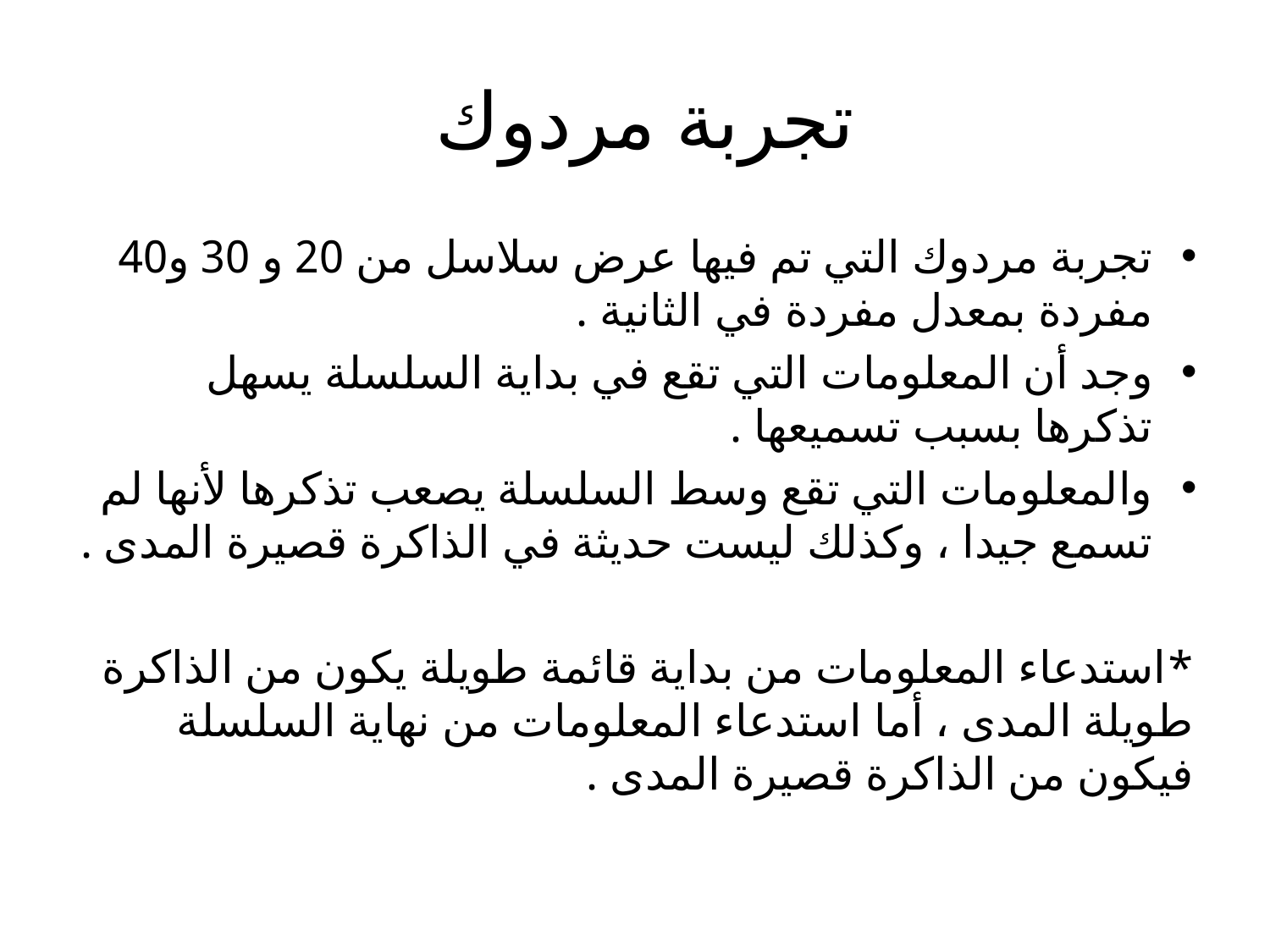

# تجربة مردوك
تجربة مردوك التي تم فيها عرض سلاسل من 20 و 30 و40 مفردة بمعدل مفردة في الثانية .
وجد أن المعلومات التي تقع في بداية السلسلة يسهل تذكرها بسبب تسميعها .
والمعلومات التي تقع وسط السلسلة يصعب تذكرها لأنها لم تسمع جيدا ، وكذلك ليست حديثة في الذاكرة قصيرة المدى .

*استدعاء المعلومات من بداية قائمة طويلة يكون من الذاكرة طويلة المدى ، أما استدعاء المعلومات من نهاية السلسلة فيكون من الذاكرة قصيرة المدى .